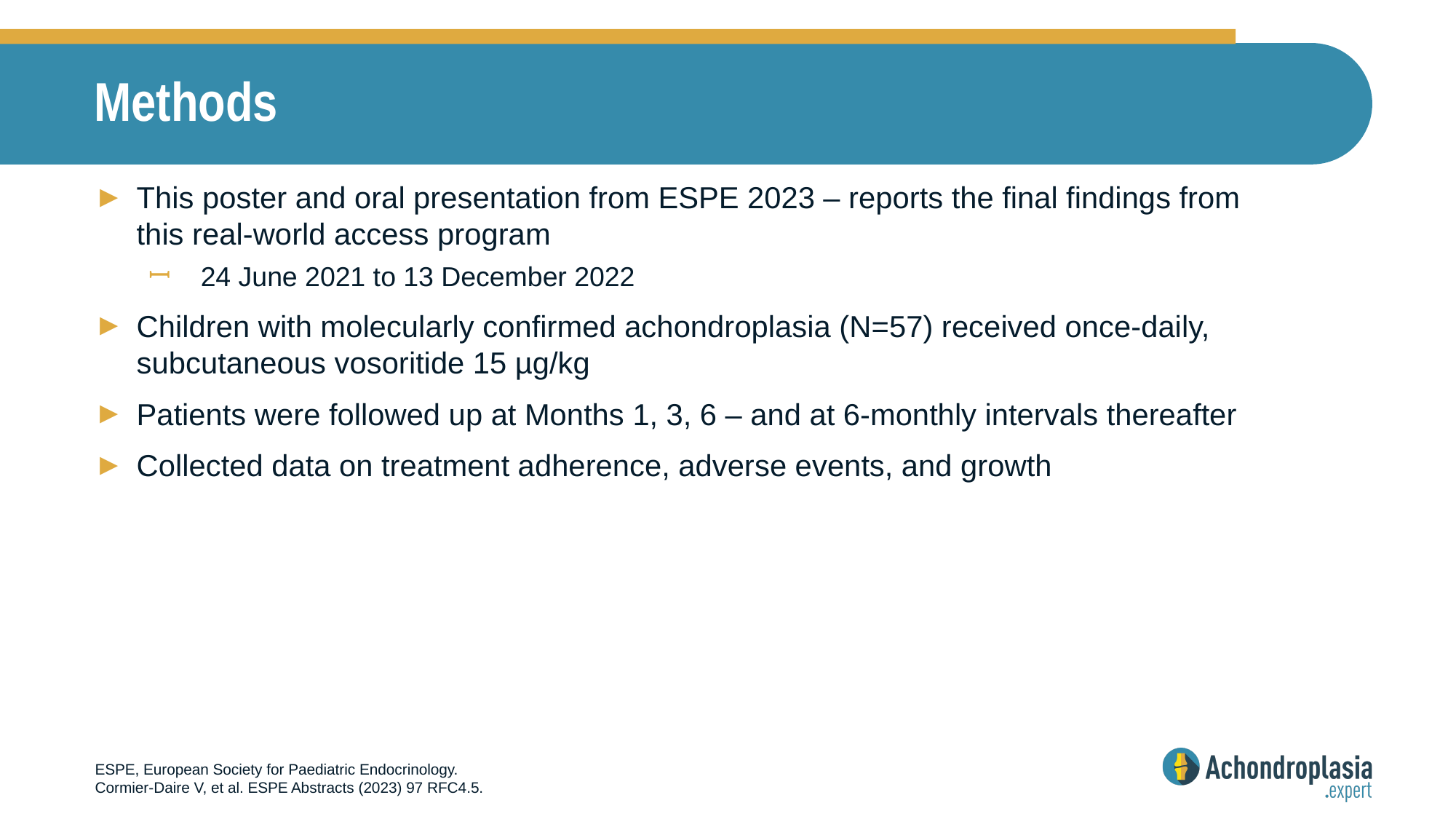

# Methods
This poster and oral presentation from ESPE 2023 – reports the final findings from
this real-world access program
24 June 2021 to 13 December 2022
Children with molecularly confirmed achondroplasia (N=57) received once-daily, subcutaneous vosoritide 15 µg/kg
Patients were followed up at Months 1, 3, 6 – and at 6-monthly intervals thereafter
Collected data on treatment adherence, adverse events, and growth
ESPE, European Society for Paediatric Endocrinology.
Cormier-Daire V, et al. ESPE Abstracts (2023) 97 RFC4.5.